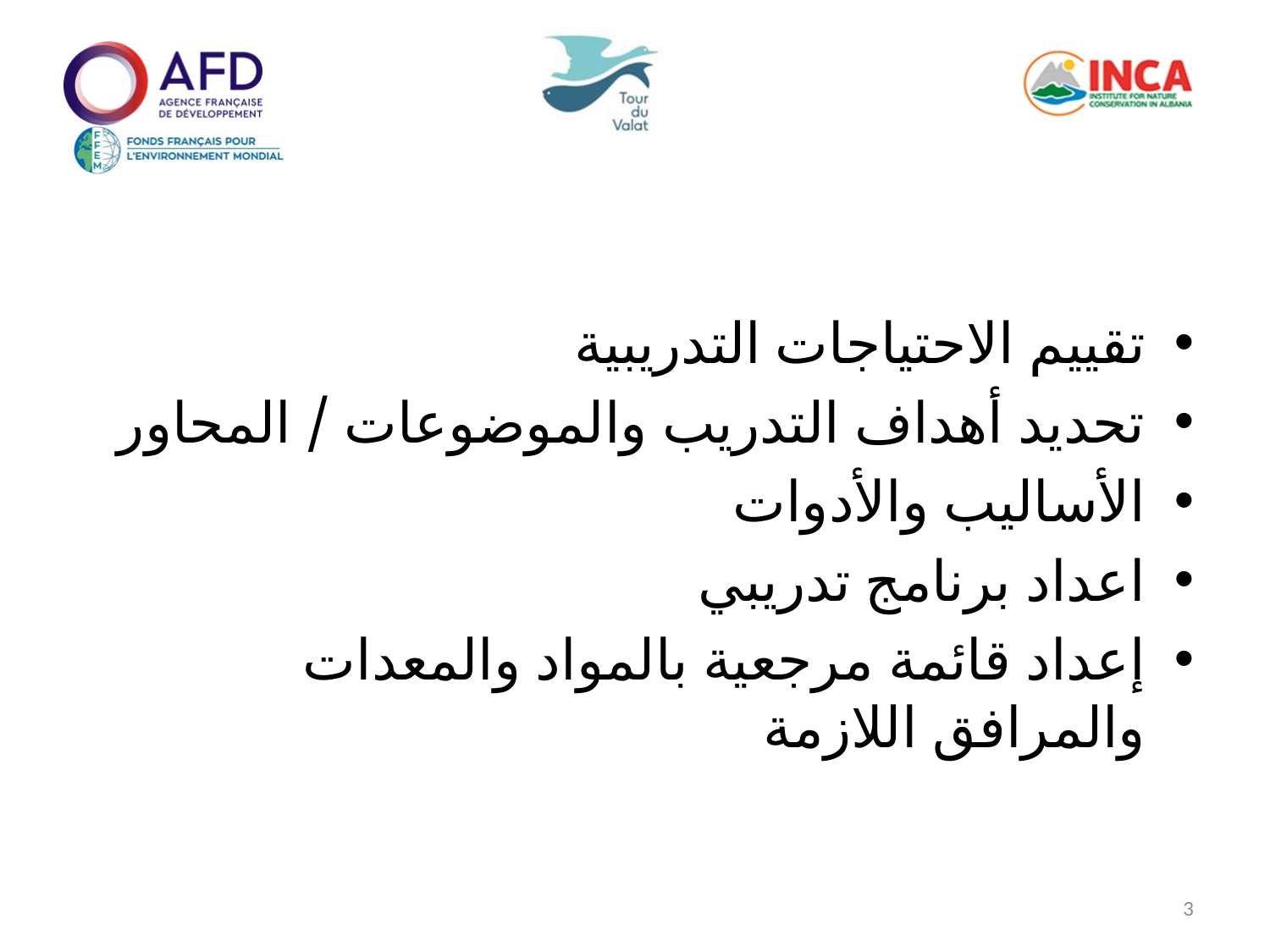

تقييم الاحتياجات التدريبية
تحديد أهداف التدريب والموضوعات / المحاور
الأساليب والأدوات
اعداد برنامج تدريبي
إعداد قائمة مرجعية بالمواد والمعدات والمرافق اللازمة
3